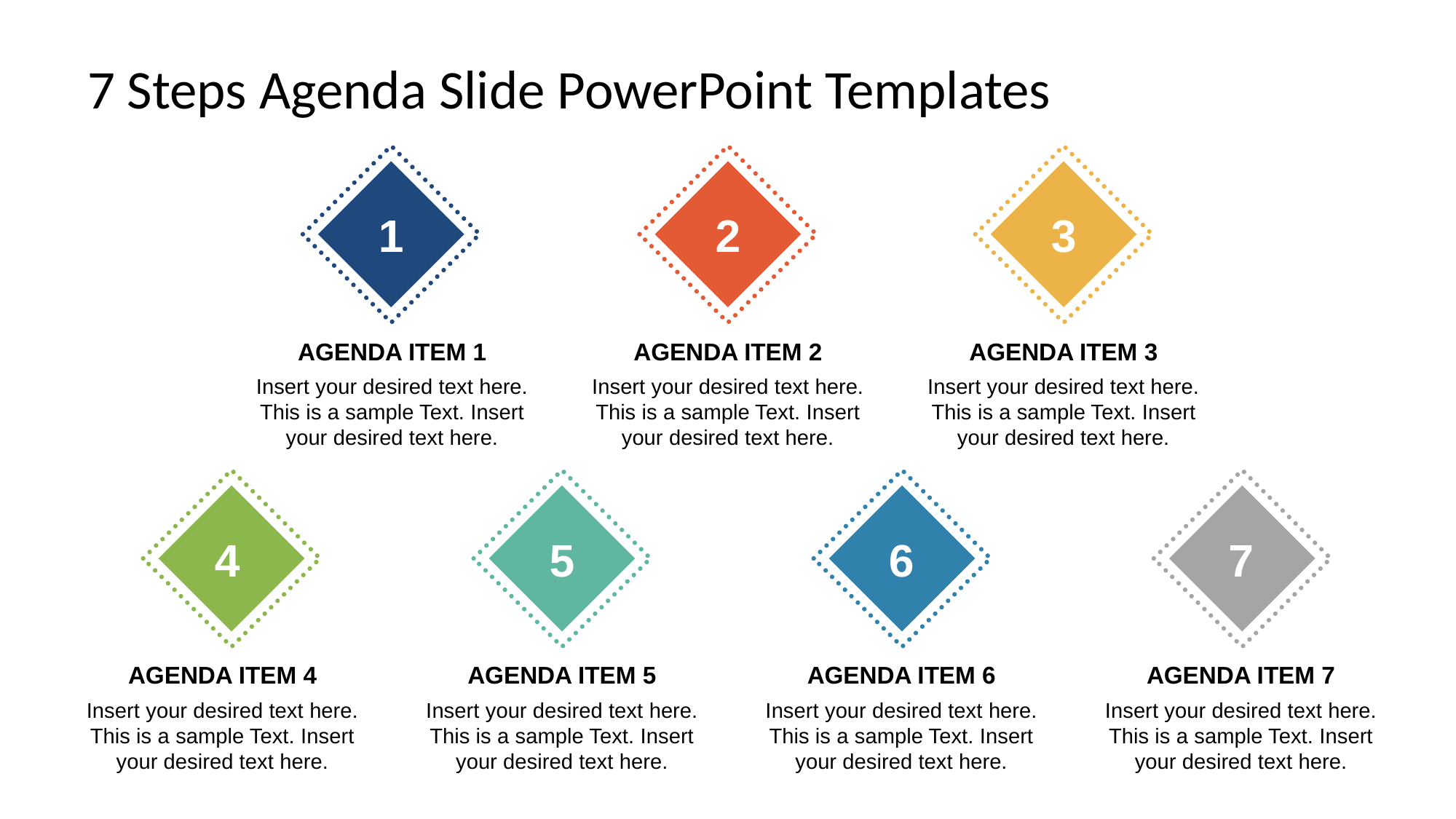

7 Steps Agenda Slide PowerPoint Templates

1
2
3
AGENDA ITEM 1
AGENDA ITEM 2
AGENDA ITEM 3
Insert your desired text here. This is a sample Text. Insert your desired text here.
Insert your desired text here. This is a sample Text. Insert your desired text here.
Insert your desired text here. This is a sample Text. Insert your desired text here.

4
5
6
7
AGENDA ITEM 4
AGENDA ITEM 5
AGENDA ITEM 6
AGENDA ITEM 7
Insert your desired text here. This is a sample Text. Insert your desired text here.
Insert your desired text here. This is a sample Text. Insert your desired text here.
Insert your desired text here. This is a sample Text. Insert your desired text here.
Insert your desired text here. This is a sample Text. Insert your desired text here.